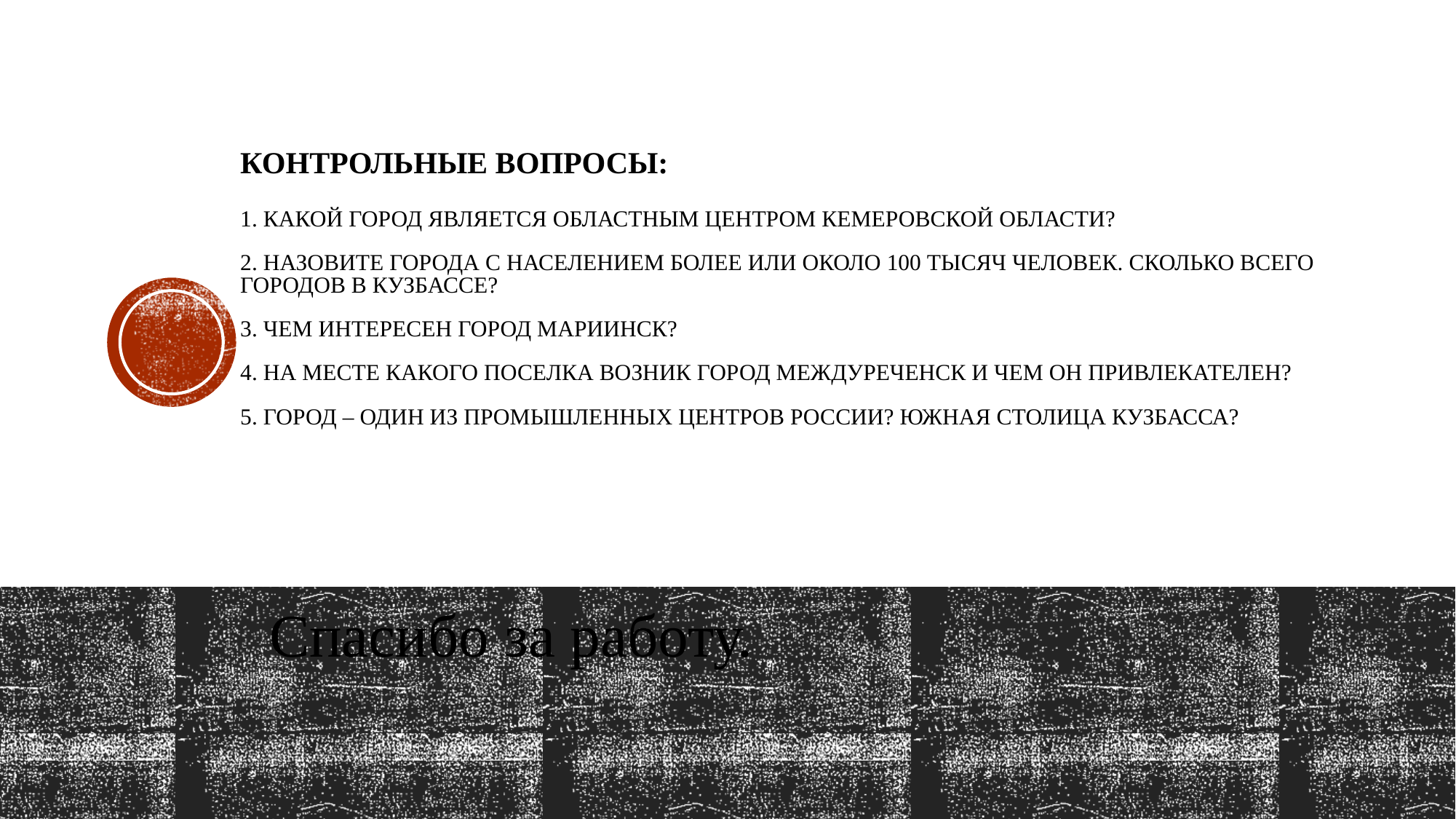

# Контрольные вопросы: 1. Какой город является областным центром Кемеровской области? 2. назовите города с населением более или около 100 тысяч человек. Сколько всего городов в Кузбассе? 3. Чем интересен город Мариинск? 4. на месте какого поселка возник город Междуреченск и чем он привлекателен? 5. город – один из промышленных центров России? Южная столица Кузбасса?
Спасибо за работу.